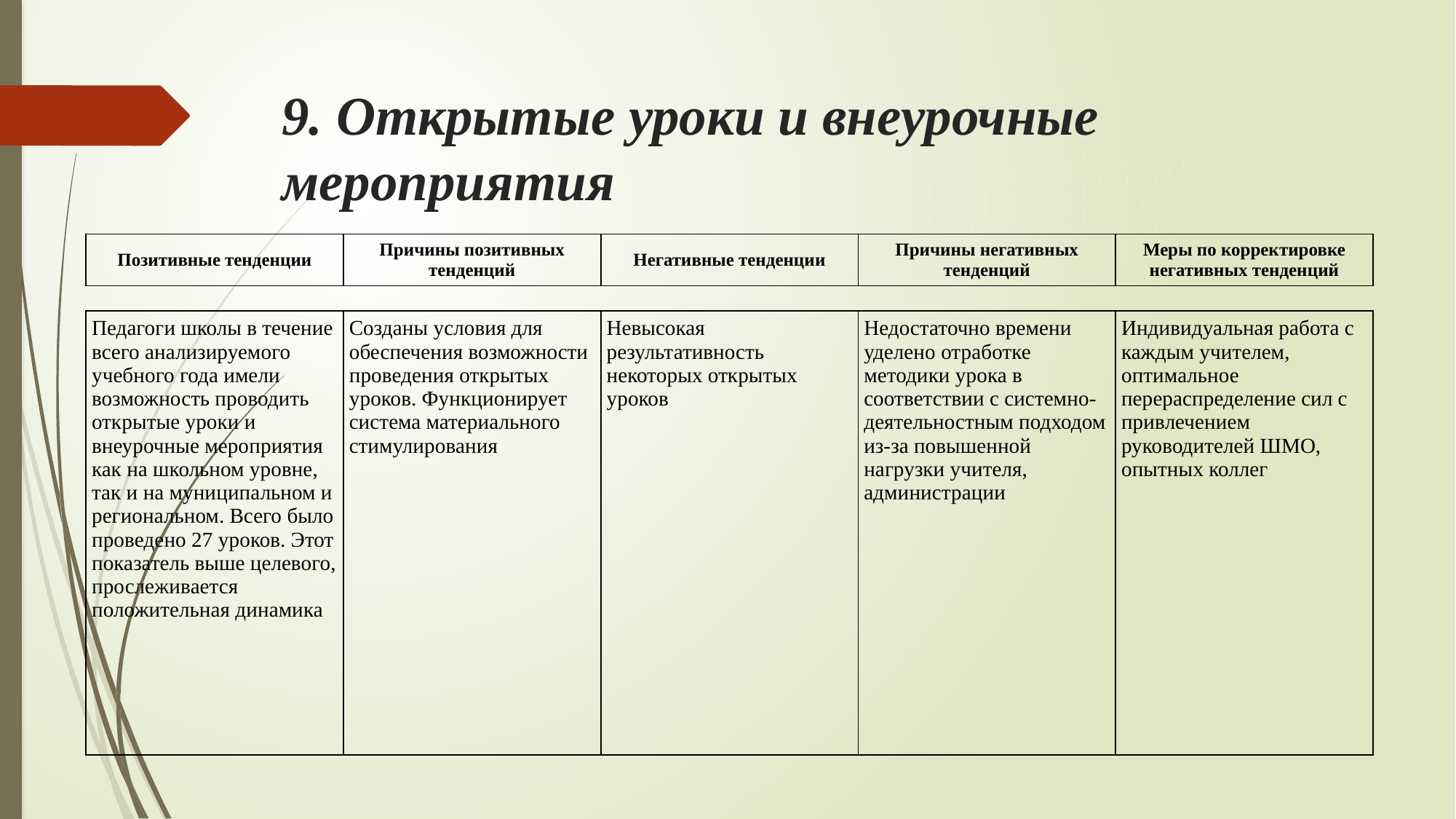

# 9. Открытые уроки и внеурочные мероприятия
| Позитивные тенденции | Причины позитивных тенденций | Негативные тенденции | Причины негативных тенденций | Меры по корректировке негативных тенденций |
| --- | --- | --- | --- | --- |
| Педагоги школы в течение всего анализируемого учебного года имели возможность проводить открытые уроки и внеурочные мероприятия как на школьном уровне, так и на муниципальном и региональном. Всего было проведено 27 уроков. Этот показатель выше целевого, прослеживается положительная динамика | Созданы условия для обеспечения возможности проведения открытых уроков. Функционирует система материального стимулирования | Невысокая результативность некоторых открытых уроков | Недостаточно времени уделено отработке методики урока в соответствии с системно-деятельностным подходом из-за повышенной нагрузки учителя, администрации | Индивидуальная работа с каждым учителем, оптимальное перераспределение сил с привлечением руководителей ШМО, опытных коллег |
| --- | --- | --- | --- | --- |